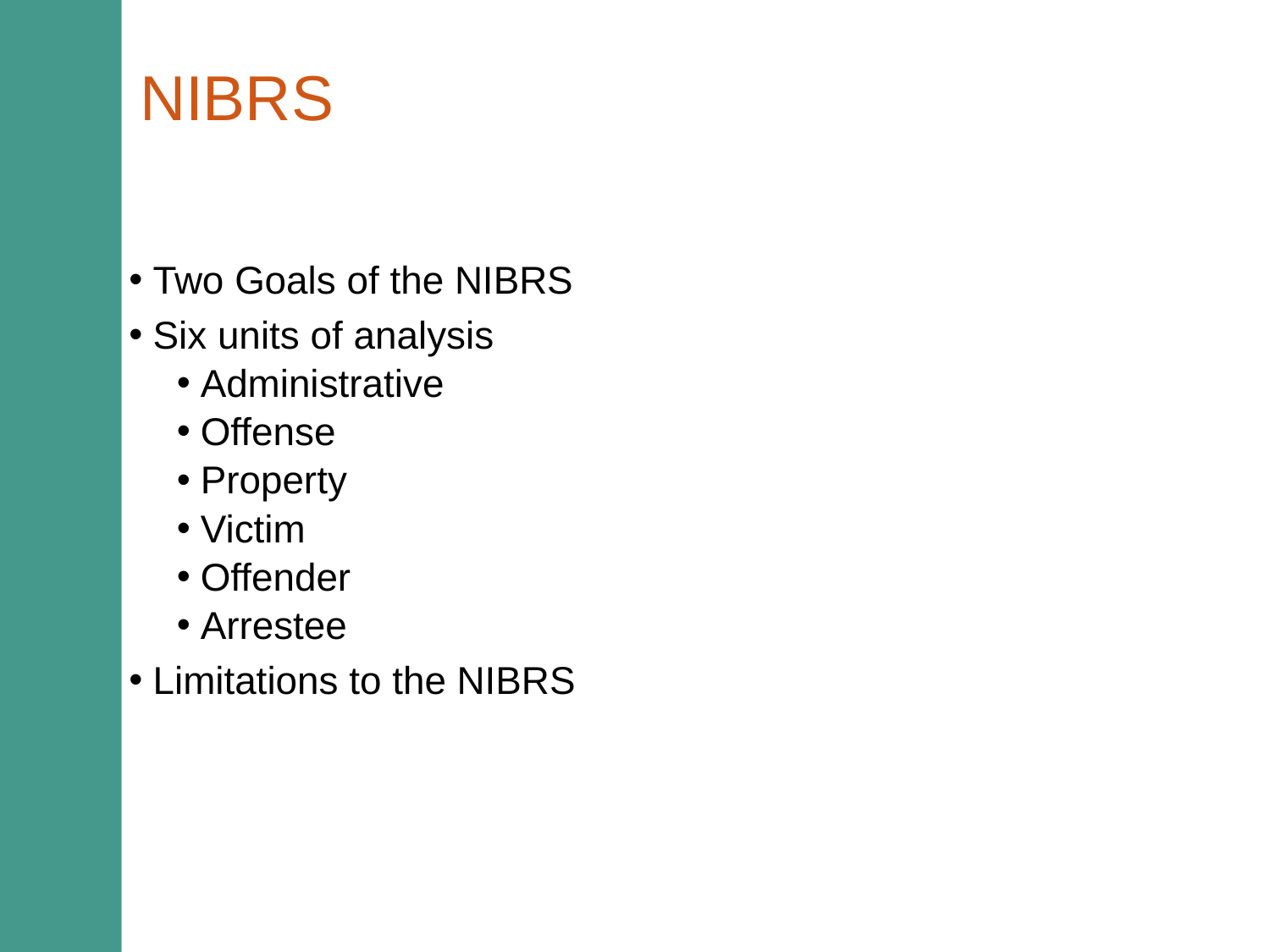

# NIBRS
Two Goals of the NIBRS
Six units of analysis
Administrative
Offense
Property
Victim
Offender
Arrestee
Limitations to the NIBRS